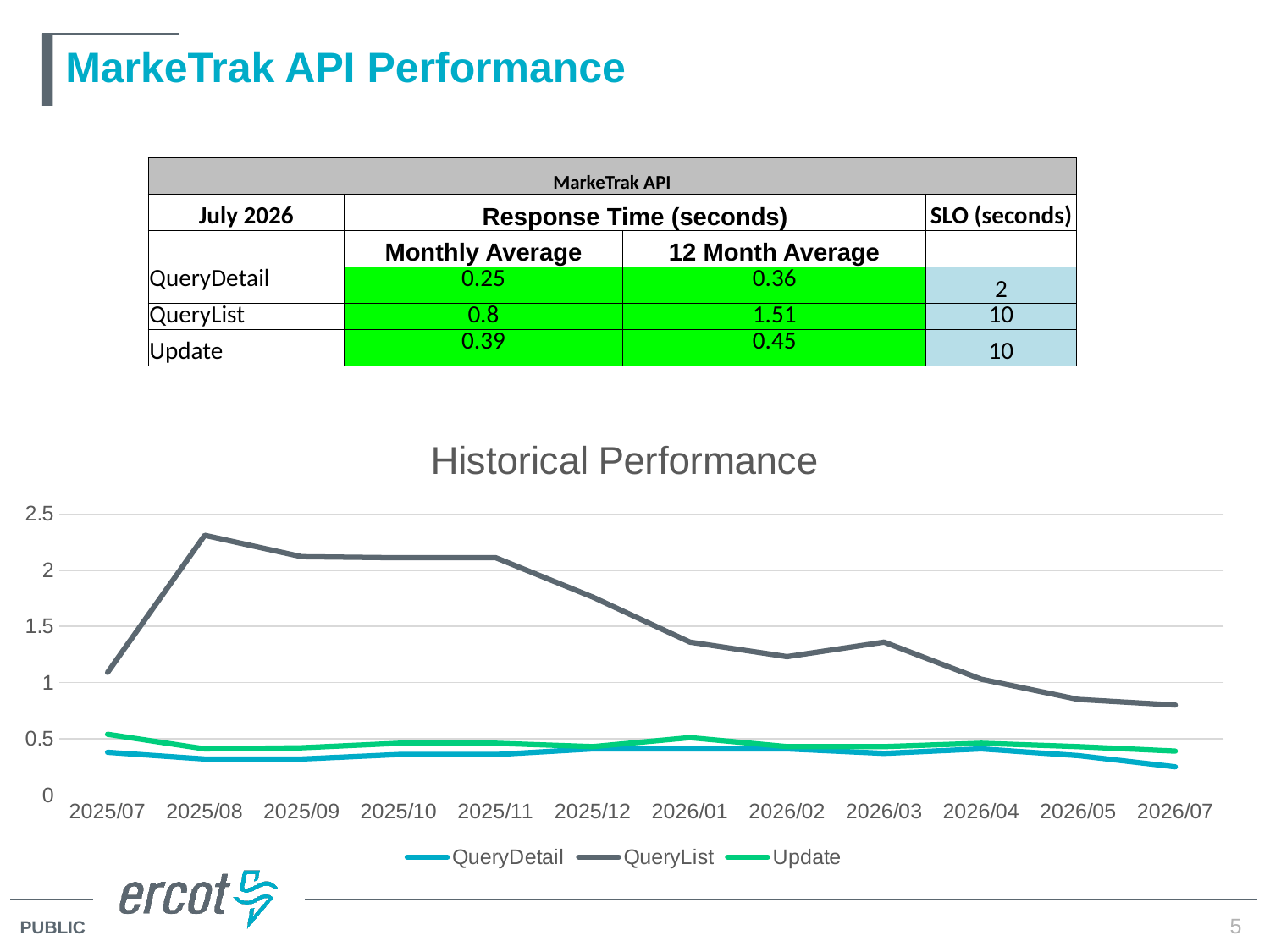

# MarkeTrak API Performance
| MarkeTrak API |  |  |  |
| --- | --- | --- | --- |
| July 2026 | Response Time (seconds) |  | SLO (seconds) |
|  | Monthly Average | 12 Month Average |  |
| QueryDetail | 0.25 | 0.36 | 2 |
| QueryList | 0.8 | 1.51 | 10 |
| Update | 0.39 | 0.45 | 10 |

### Chart: Historical Performance

| Category | QueryDetail | QueryList | Update |
|---|---|---|---|
| 2025/07 | 0.38 | 1.09 | 0.54 |
| 2025/08 | 0.32 | 2.31 | 0.41 |
| 2025/09 | 0.32 | 2.12 | 0.42 |
| 2025/10 | 0.36 | 2.11 | 0.46 |
| 2025/11 | 0.36 | 2.11 | 0.46 |
| 2025/12 | 0.41 | 1.76 | 0.43 |
| 2026/01 | 0.41 | 1.36 | 0.51 |
| 2026/02 | 0.41 | 1.23 | 0.43 |
| 2026/03 | 0.37 | 1.36 | 0.43 |
| 2026/04 | 0.41 | 1.03 | 0.46 |
| 2026/05 | 0.35 | 0.85 | 0.43 |
| 2026/07 | 0.25 | 0.8 | 0.39 |
5